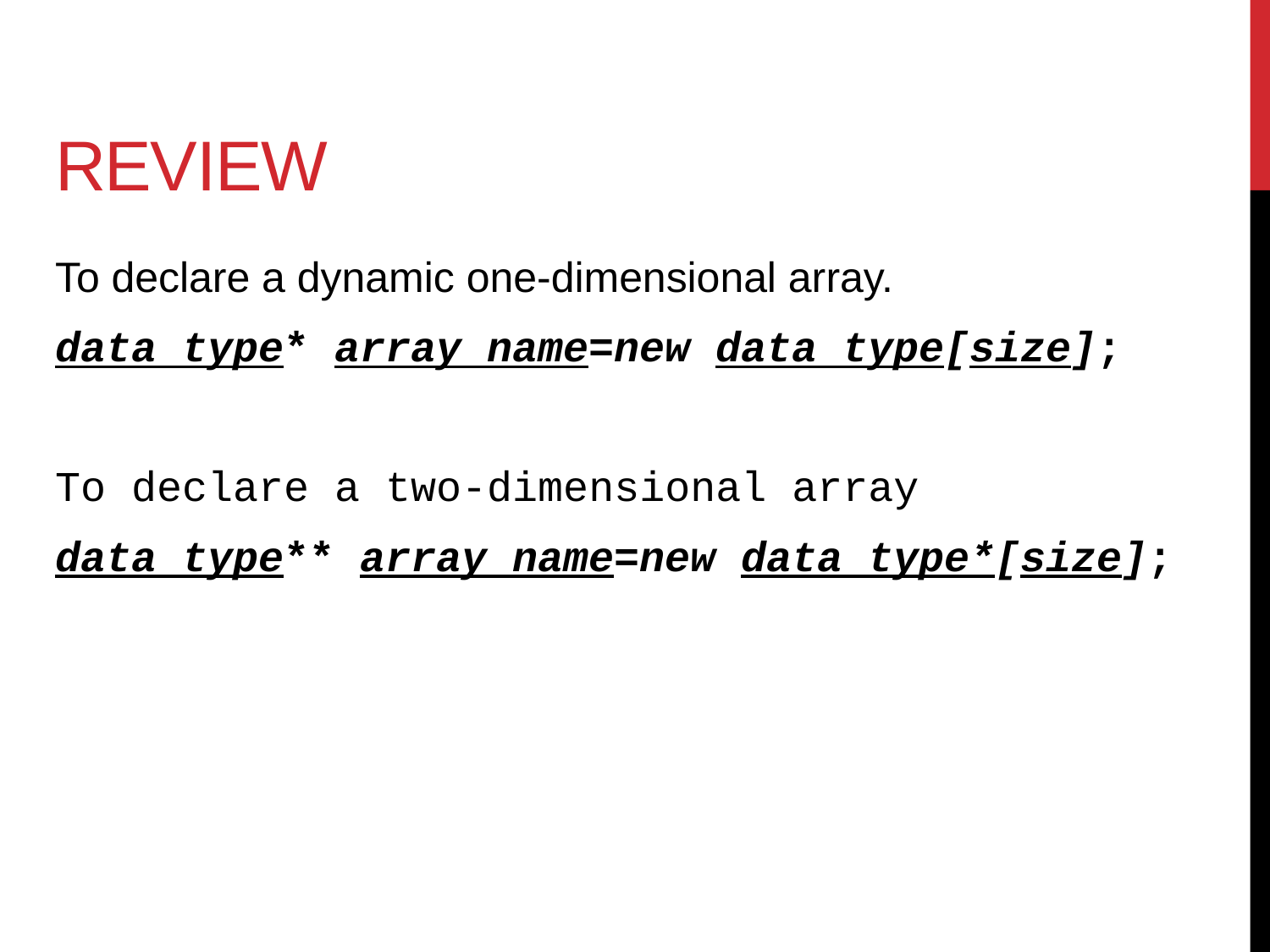

# Review
To declare a dynamic one-dimensional array.
data type* array name=new data type[size];

To declare a two-dimensional array
data type** array name=new data type*[size];